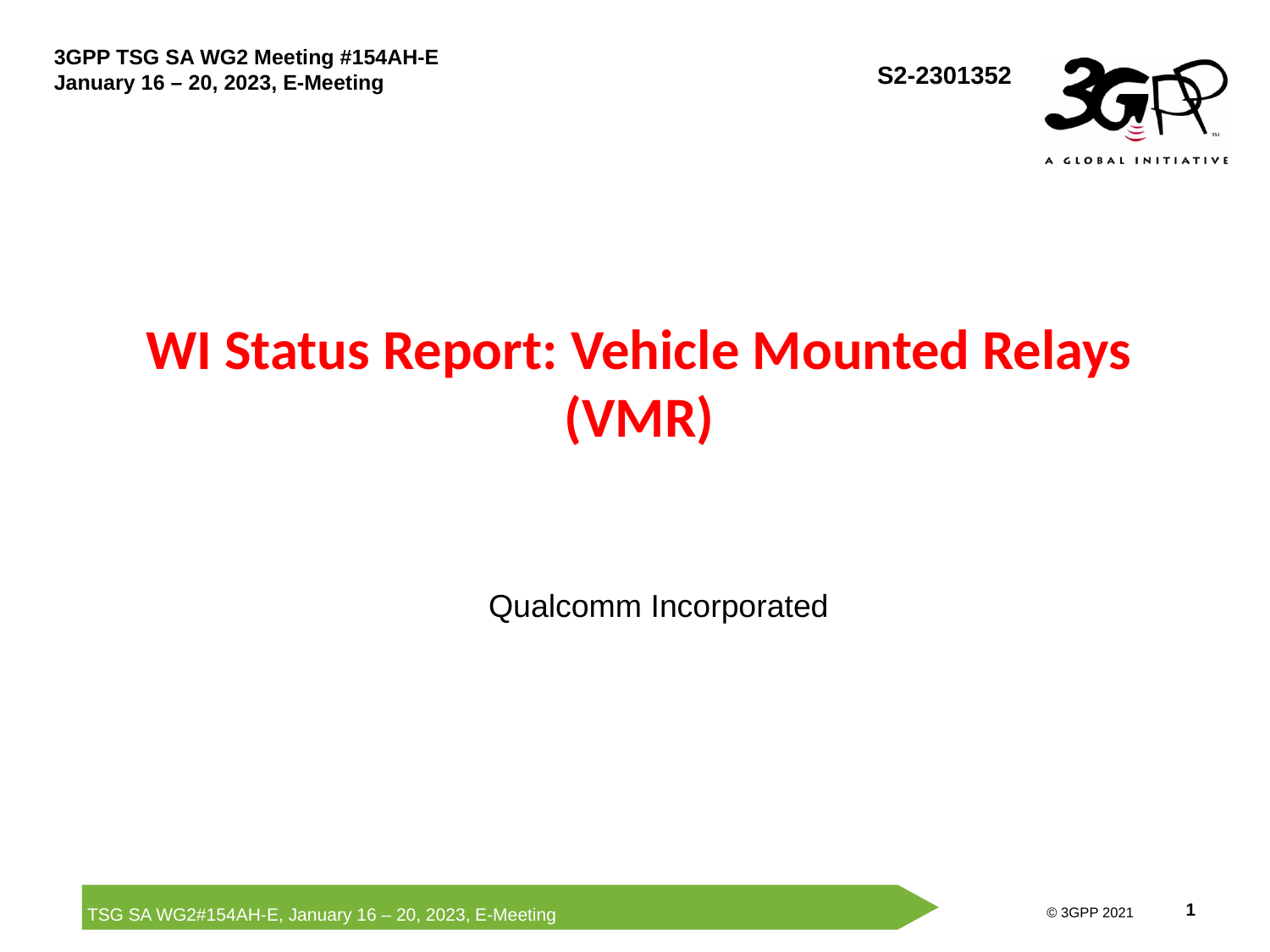

S2-2301352
# WI Status Report: Vehicle Mounted Relays (VMR)
Qualcomm Incorporated